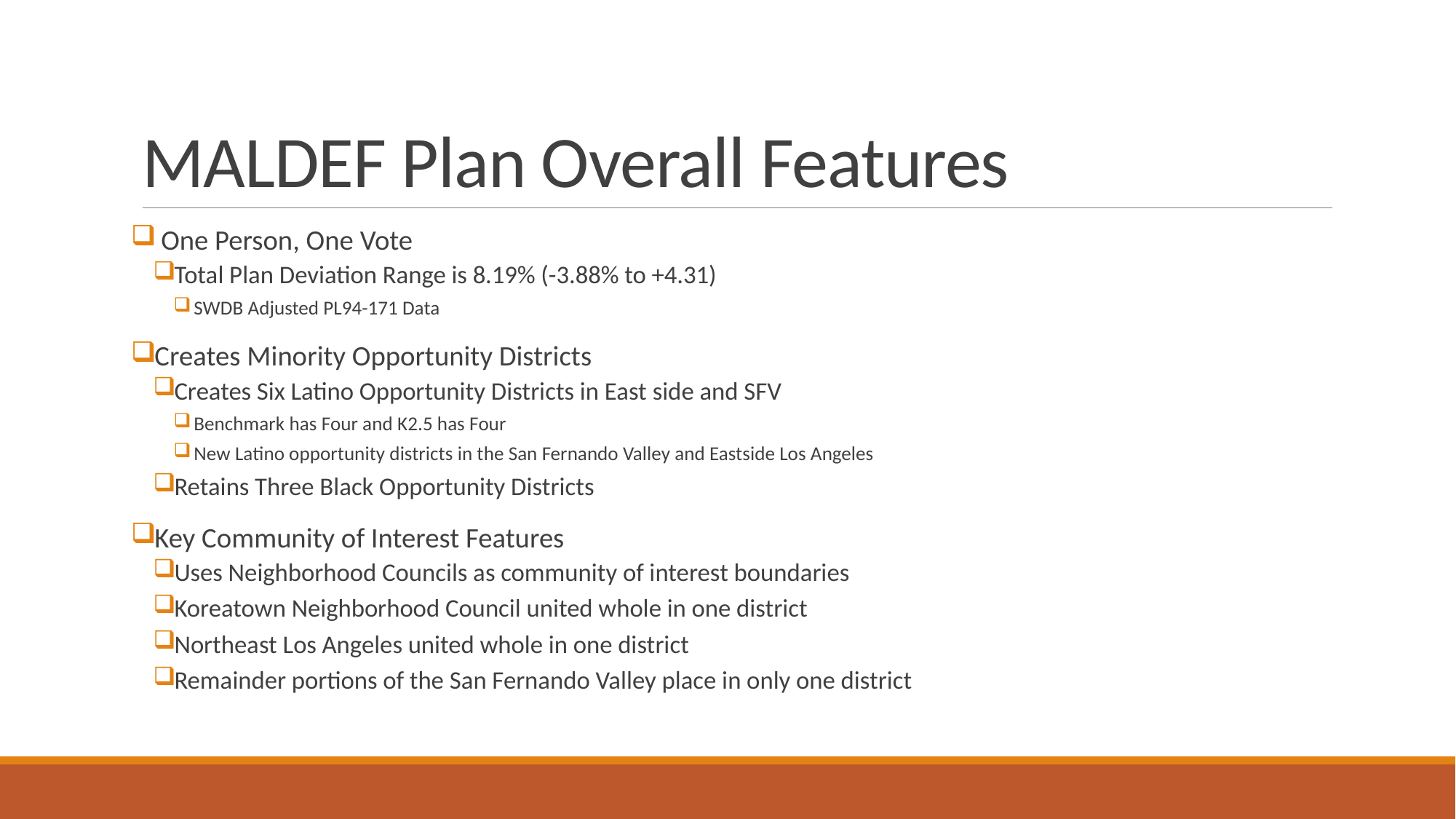

# MALDEF Plan Overall Features
 One Person, One Vote
Total Plan Deviation Range is 8.19% (-3.88% to +4.31)
SWDB Adjusted PL94-171 Data
Creates Minority Opportunity Districts
Creates Six Latino Opportunity Districts in East side and SFV
Benchmark has Four and K2.5 has Four
New Latino opportunity districts in the San Fernando Valley and Eastside Los Angeles
Retains Three Black Opportunity Districts
Key Community of Interest Features
Uses Neighborhood Councils as community of interest boundaries
Koreatown Neighborhood Council united whole in one district
Northeast Los Angeles united whole in one district
Remainder portions of the San Fernando Valley place in only one district